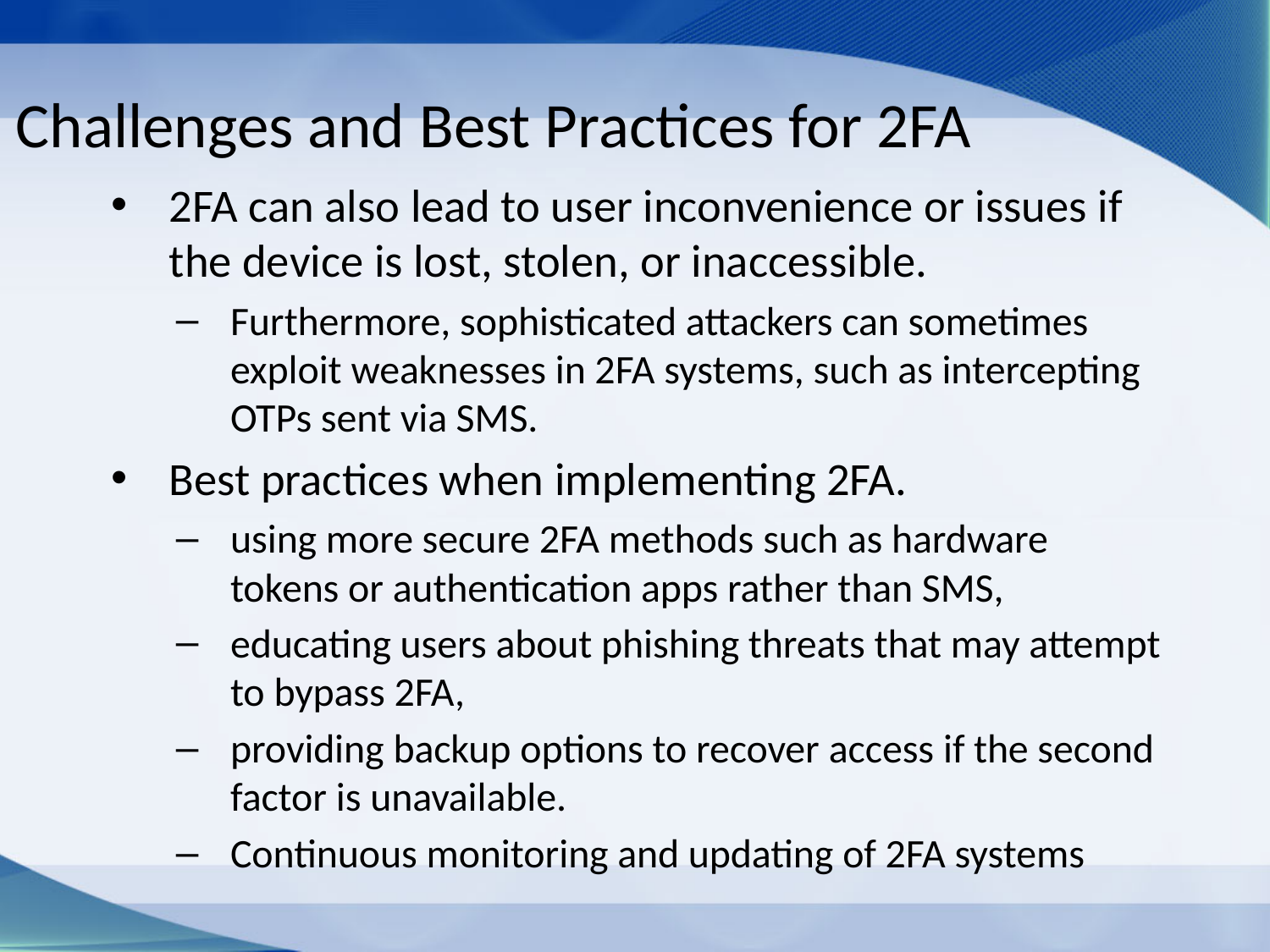

# Challenges and Best Practices for 2FA
2FA can also lead to user inconvenience or issues if the device is lost, stolen, or inaccessible.
Furthermore, sophisticated attackers can sometimes exploit weaknesses in 2FA systems, such as intercepting OTPs sent via SMS.
Best practices when implementing 2FA.
using more secure 2FA methods such as hardware tokens or authentication apps rather than SMS,
educating users about phishing threats that may attempt to bypass 2FA,
providing backup options to recover access if the second factor is unavailable.
Continuous monitoring and updating of 2FA systems